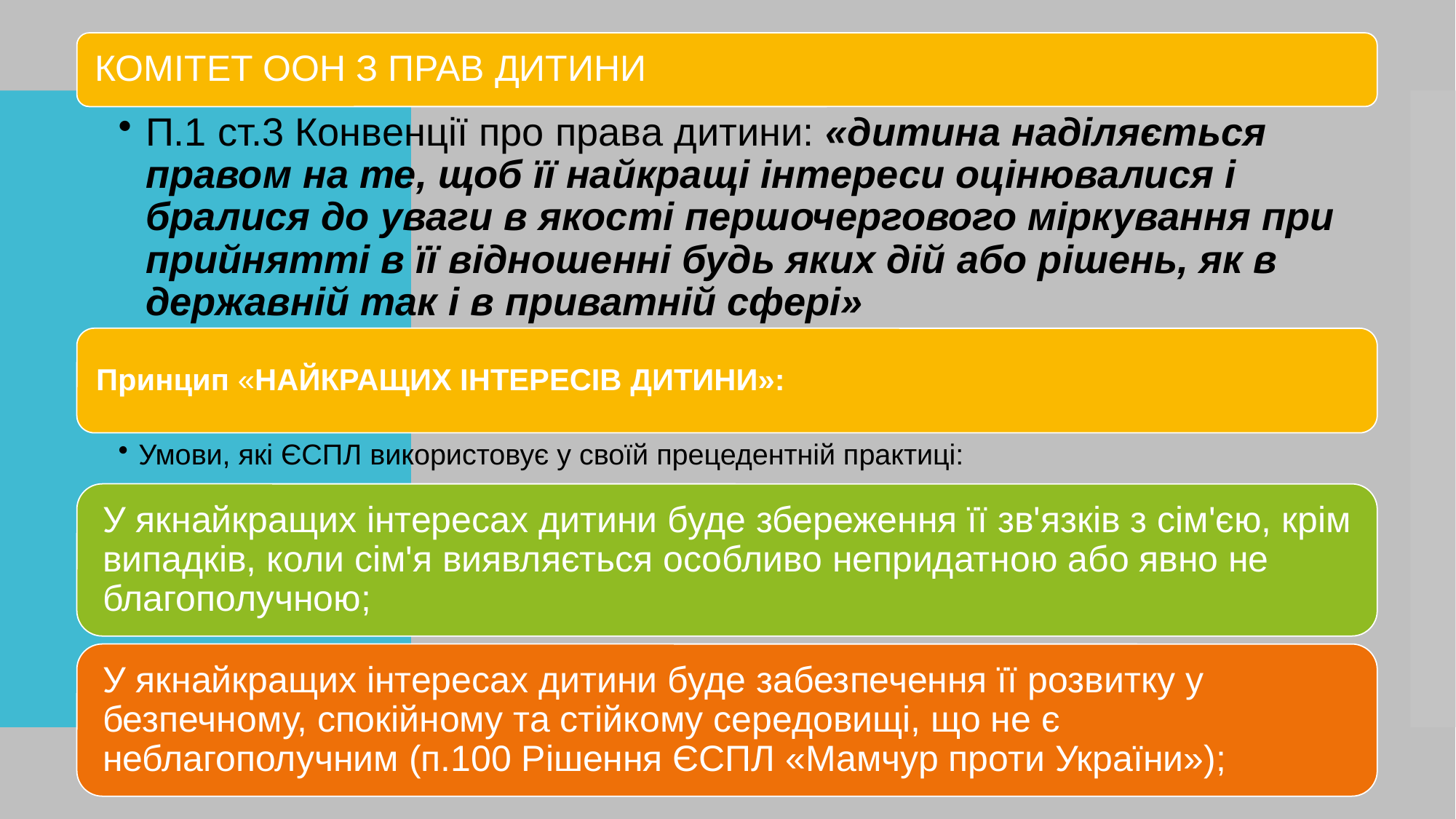

КОМІТЕТ ООН З ПРАВ ДИТИНИ
П.1 ст.3 Конвенції про права дитини: «дитина наділяється правом на те, щоб її найкращі інтереси оцінювалися і бралися до уваги в якості першочергового міркування при прийнятті в її відношенні будь яких дій або рішень, як в державній так і в приватній сфері»
Принцип «НАЙКРАЩИХ ІНТЕРЕСІВ ДИТИНИ»:
Умови, які ЄСПЛ використовує у своїй прецедентній практиці:
У якнайкращих інтересах дитини буде збереження її зв'язків з сім'єю, крім випадків, коли сім'я виявляється особливо непридатною або явно не благополучною;
У якнайкращих інтересах дитини буде забезпечення її розвитку у безпечному, спокійному та стійкому середовищі, що не є неблагополучним (п.100 Рішення ЄСПЛ «Мамчур проти України»);